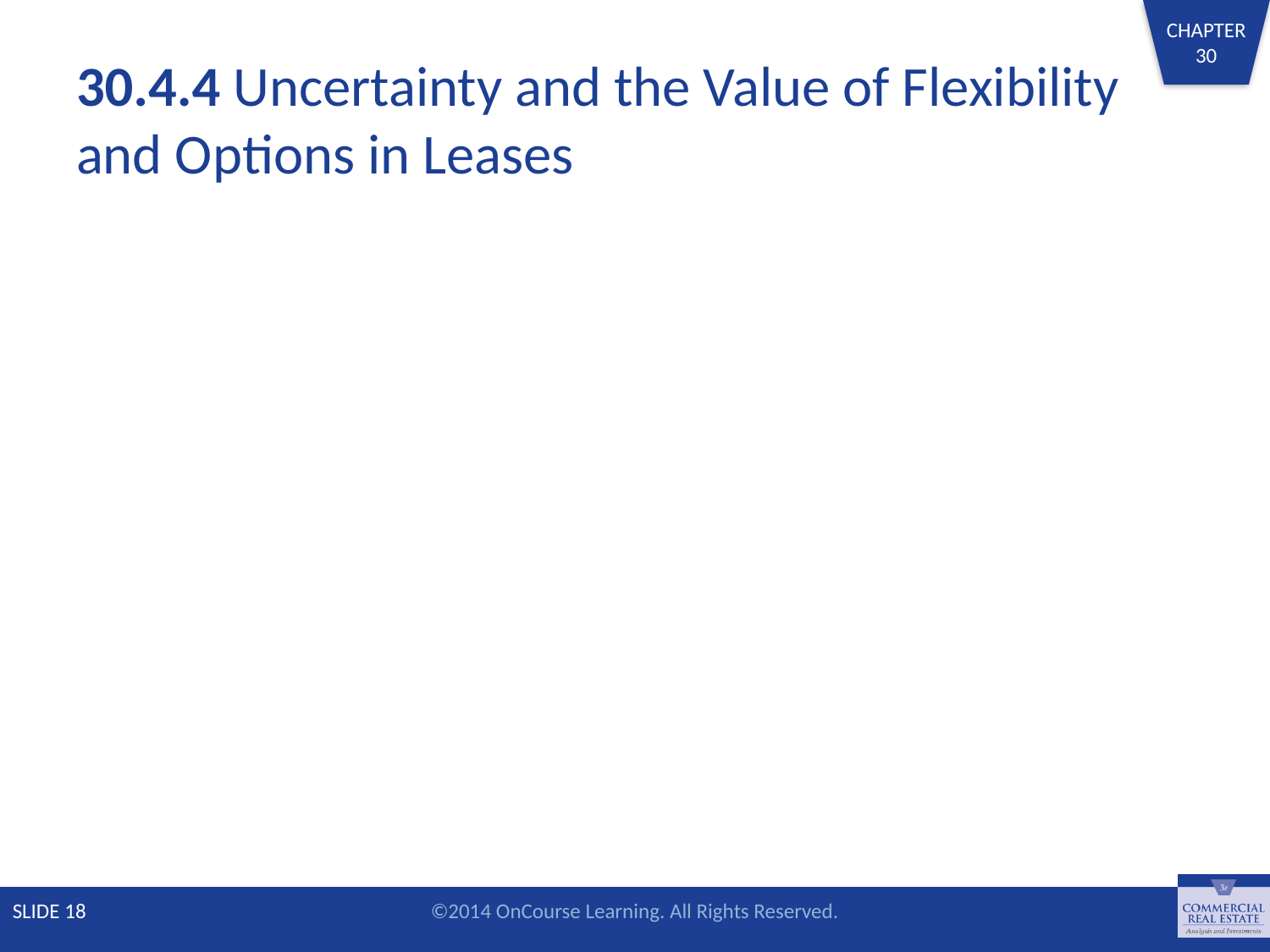

# 30.4.4 Uncertainty and the Value of Flexibility and Options in Leases

SLIDE 18